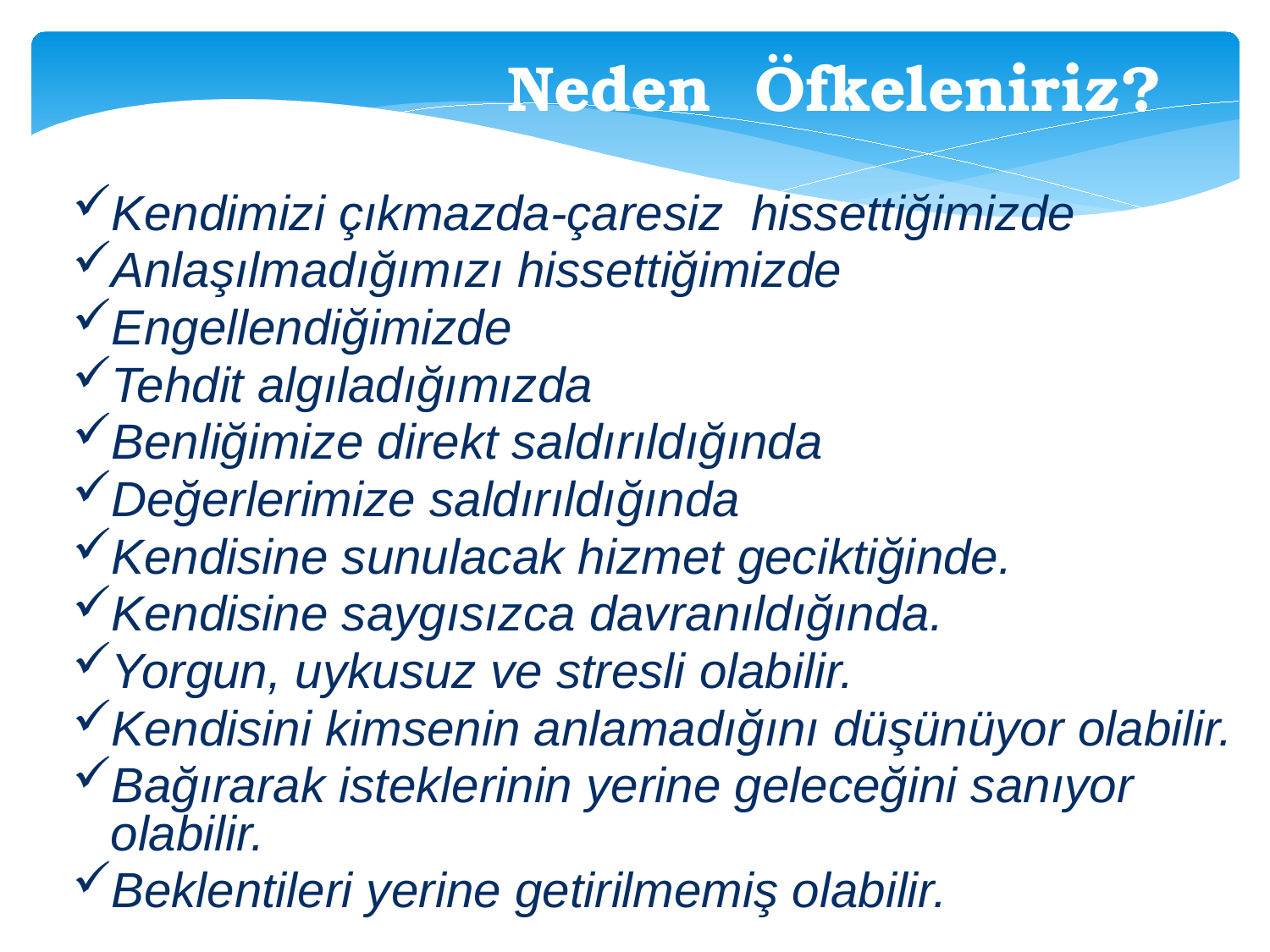

Neden  Öfkeleniriz?
Kendimizi çıkmazda-çaresiz  hissettiğimizde
Anlaşılmadığımızı hissettiğimizde
Engellendiğimizde
Tehdit algıladığımızda
Benliğimize direkt saldırıldığında
Değerlerimize saldırıldığında
Kendisine sunulacak hizmet geciktiğinde.
Kendisine saygısızca davranıldığında.
Yorgun, uykusuz ve stresli olabilir.
Kendisini kimsenin anlamadığını düşünüyor olabilir.
Bağırarak isteklerinin yerine geleceğini sanıyor olabilir.
Beklentileri yerine getirilmemiş olabilir.